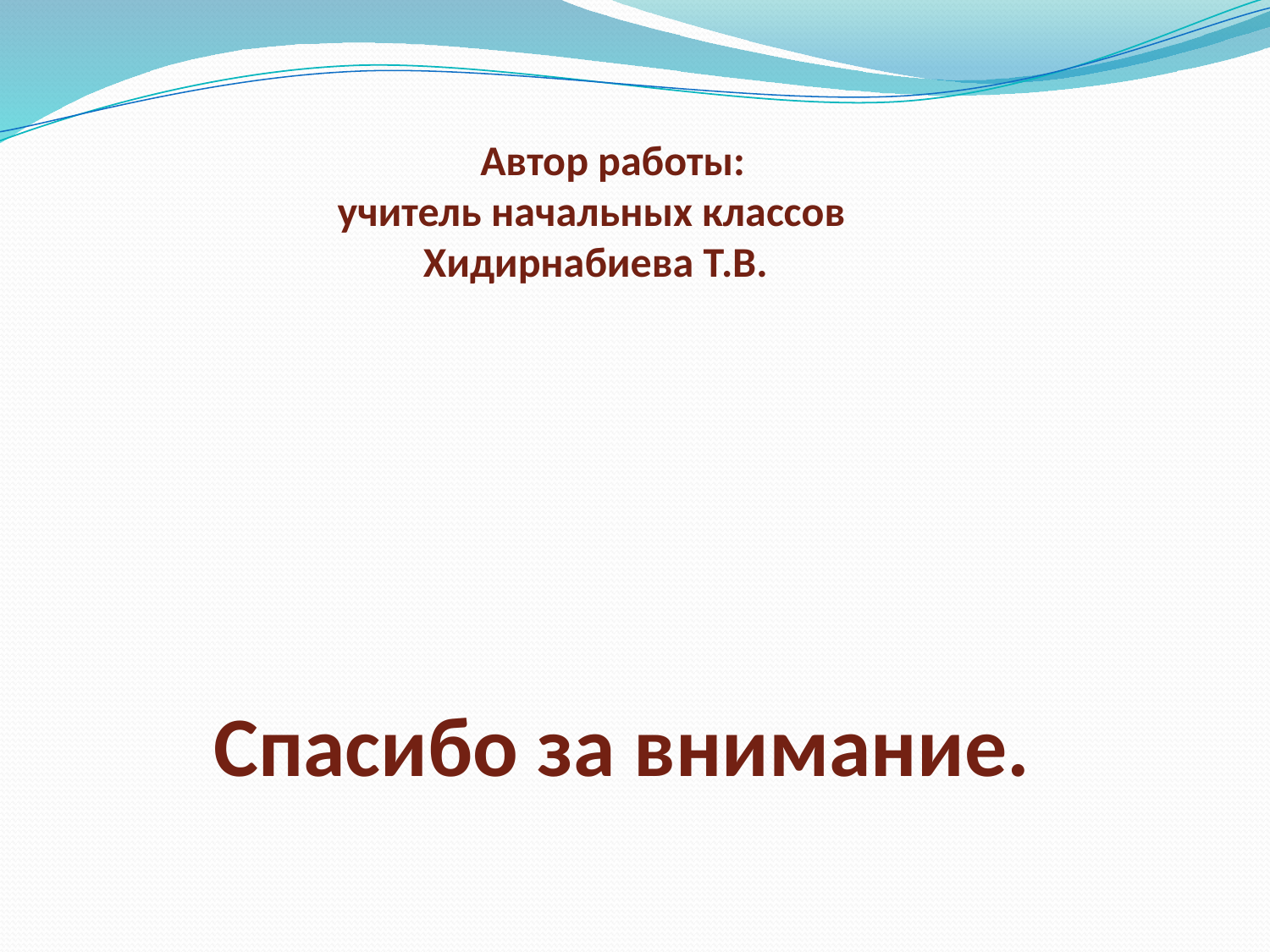

Автор работы:
                       учитель начальных классов
                                Хидирнабиева Т.В.

     Спасибо за внимание.